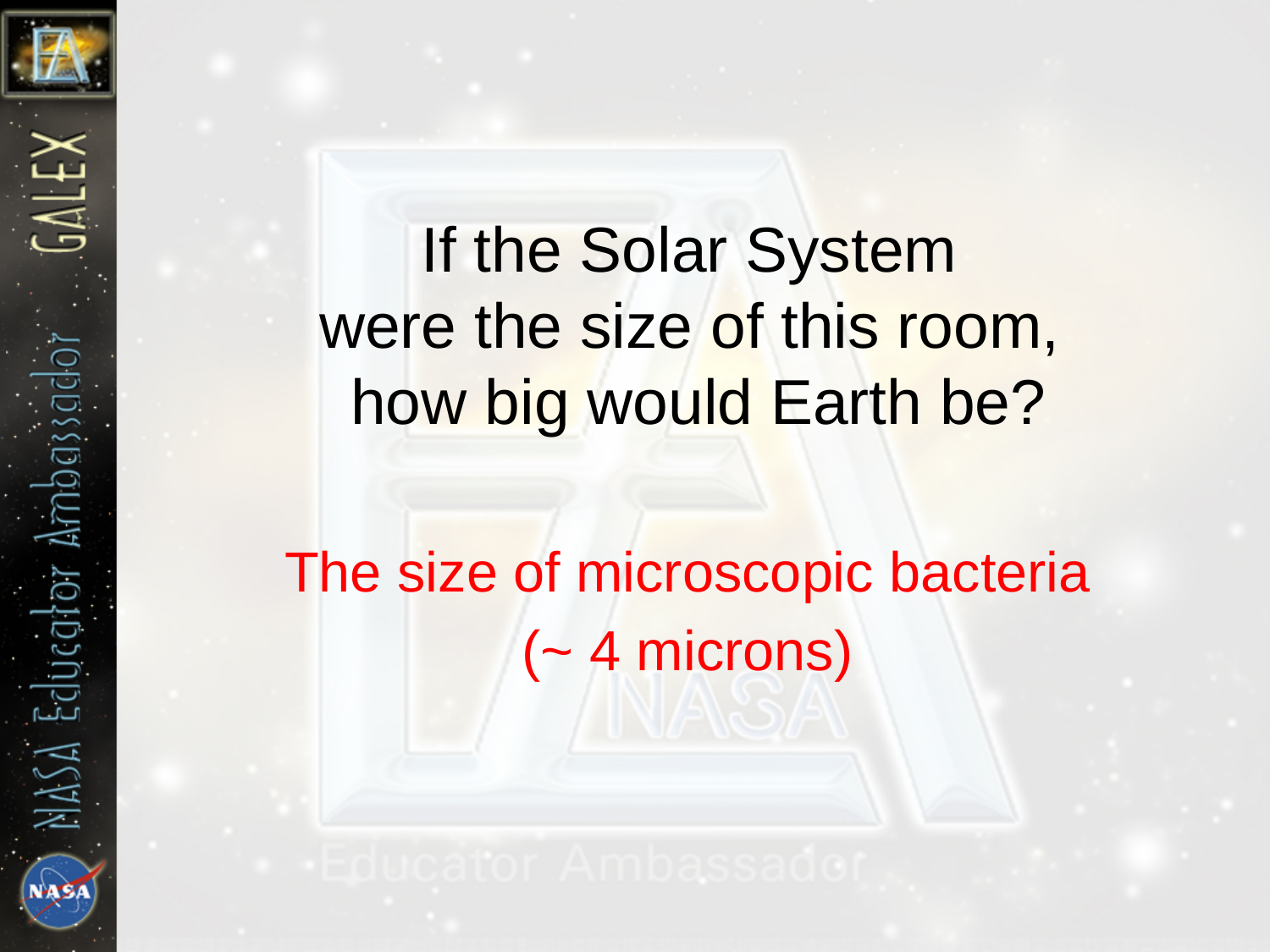

# If the Solar System were the size of this room, how big would Earth be?
The size of microscopic bacteria
(~ 4 microns)